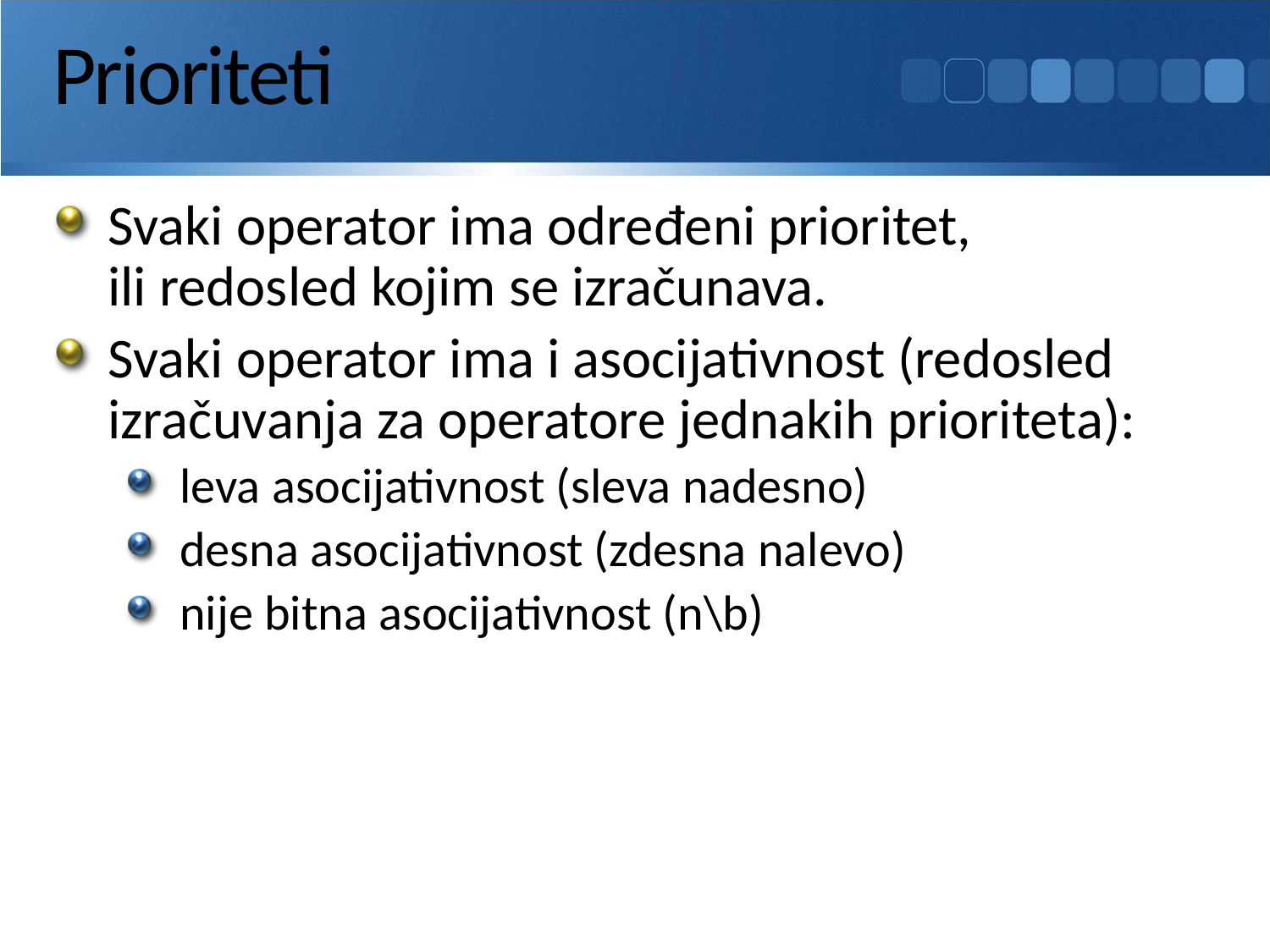

# Prioriteti
Svaki operator ima određeni prioritet,
ili redosled kojim se izračunava.
Svaki operator ima i asocijativnost (redosled izračuvanja za operatore jednakih prioriteta):
leva asocijativnost (sleva nadesno)
desna asocijativnost (zdesna nalevo)
nije bitna asocijativnost (n\b)